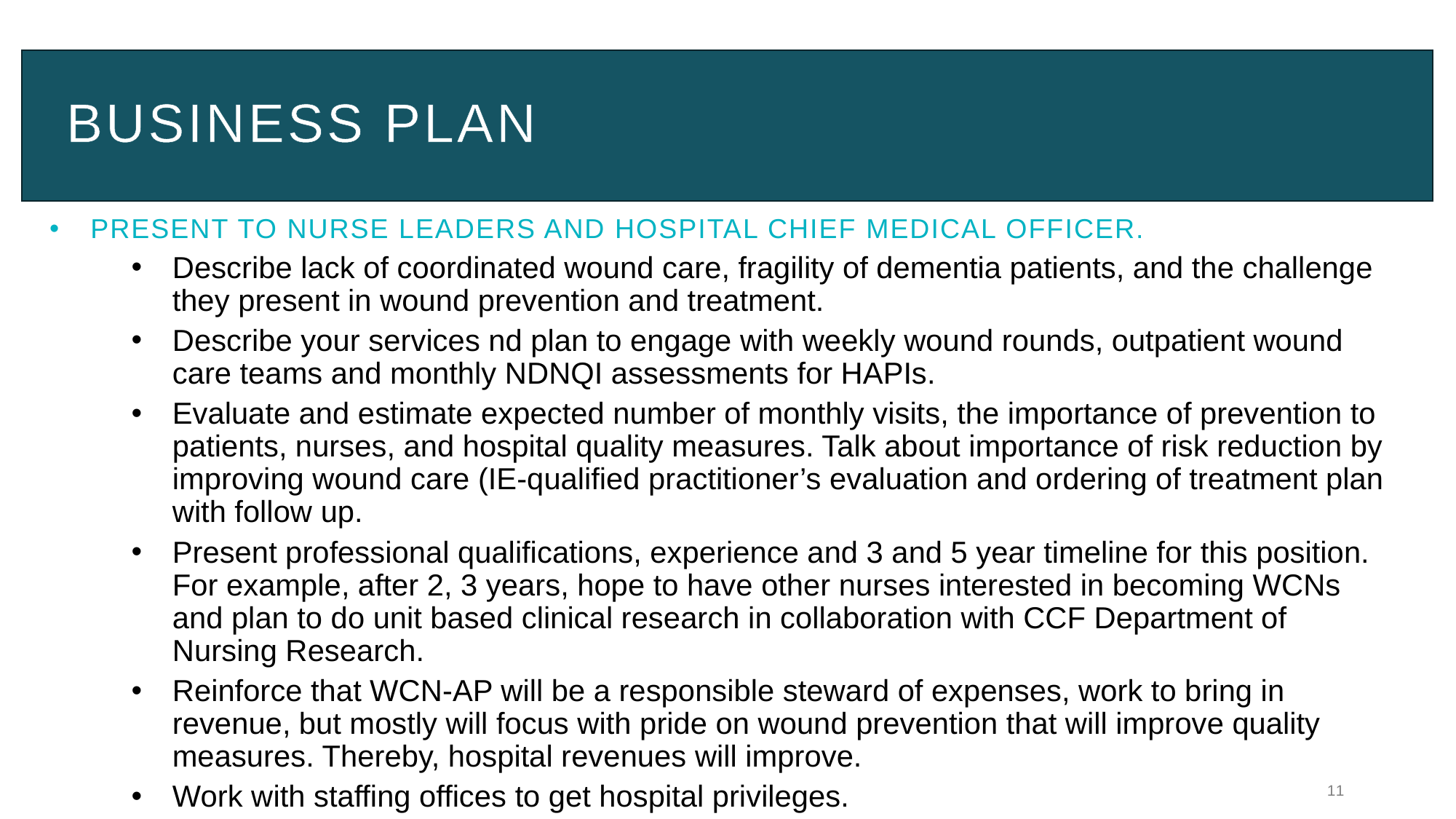

Business Plan
Present to Nurse Leaders and hospital chief medical officer.
Describe lack of coordinated wound care, fragility of dementia patients, and the challenge they present in wound prevention and treatment.
Describe your services nd plan to engage with weekly wound rounds, outpatient wound care teams and monthly NDNQI assessments for HAPIs.
Evaluate and estimate expected number of monthly visits, the importance of prevention to patients, nurses, and hospital quality measures. Talk about importance of risk reduction by improving wound care (IE-qualified practitioner’s evaluation and ordering of treatment plan with follow up.
Present professional qualifications, experience and 3 and 5 year timeline for this position. For example, after 2, 3 years, hope to have other nurses interested in becoming WCNs and plan to do unit based clinical research in collaboration with CCF Department of Nursing Research.
Reinforce that WCN-AP will be a responsible steward of expenses, work to bring in revenue, but mostly will focus with pride on wound prevention that will improve quality measures. Thereby, hospital revenues will improve.
Work with staffing offices to get hospital privileges.

11